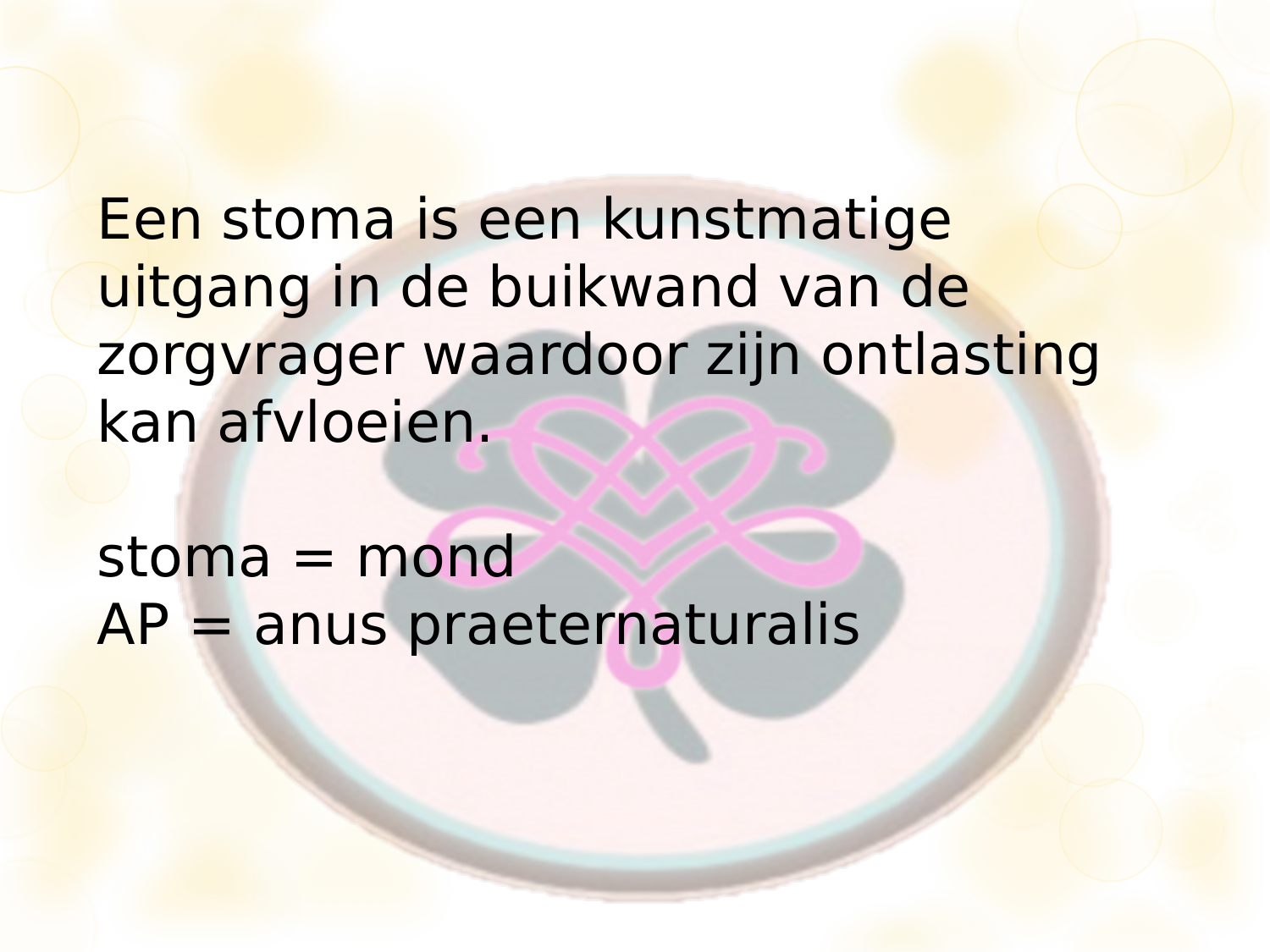

Een stoma is een kunstmatige uitgang in de buikwand van de zorgvrager waardoor zijn ontlasting kan afvloeien.

stoma = mond
AP = anus praeternaturalis